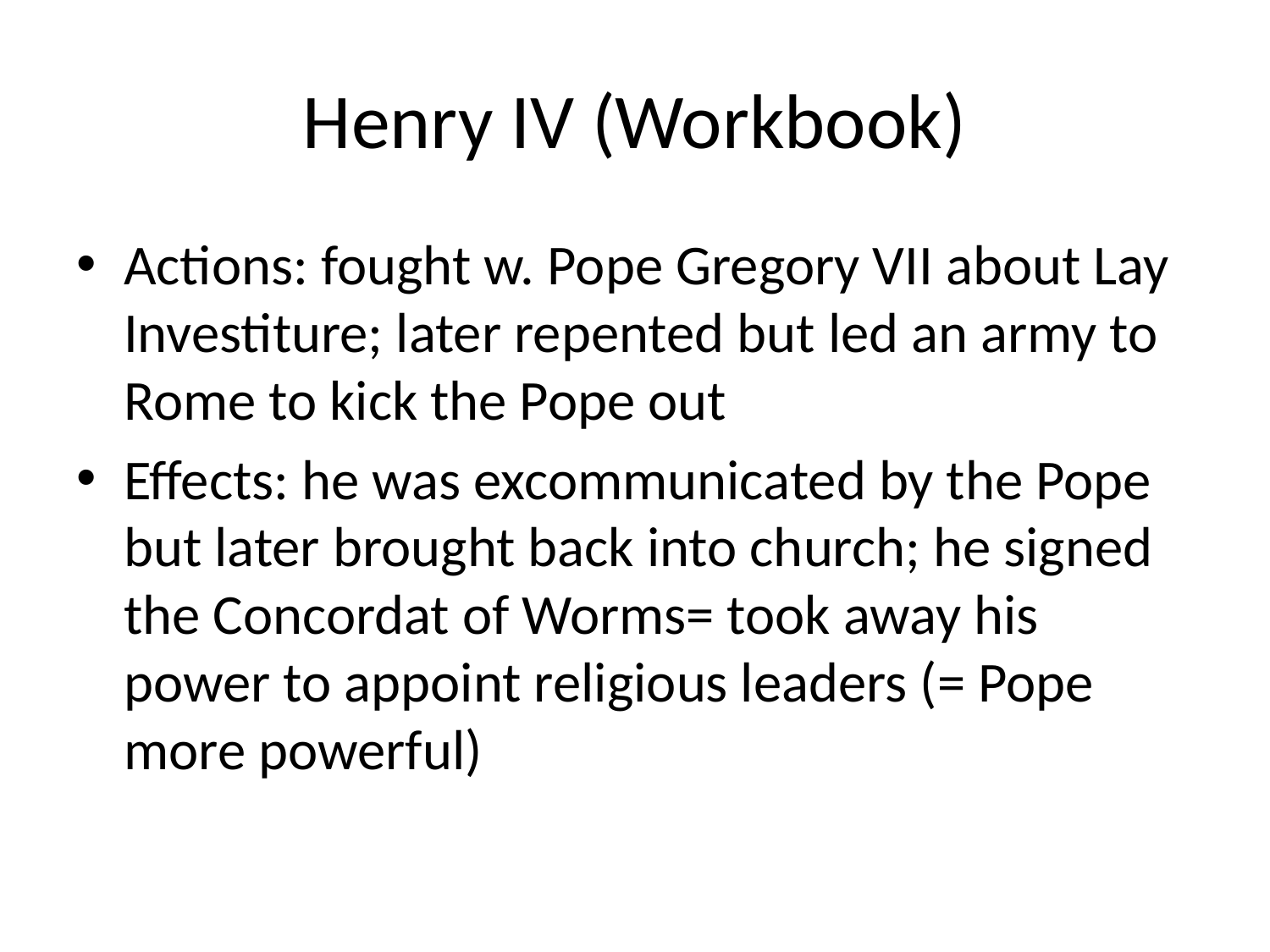

# Henry IV (Workbook)
Actions: fought w. Pope Gregory VII about Lay Investiture; later repented but led an army to Rome to kick the Pope out
Effects: he was excommunicated by the Pope but later brought back into church; he signed the Concordat of Worms= took away his power to appoint religious leaders (= Pope more powerful)